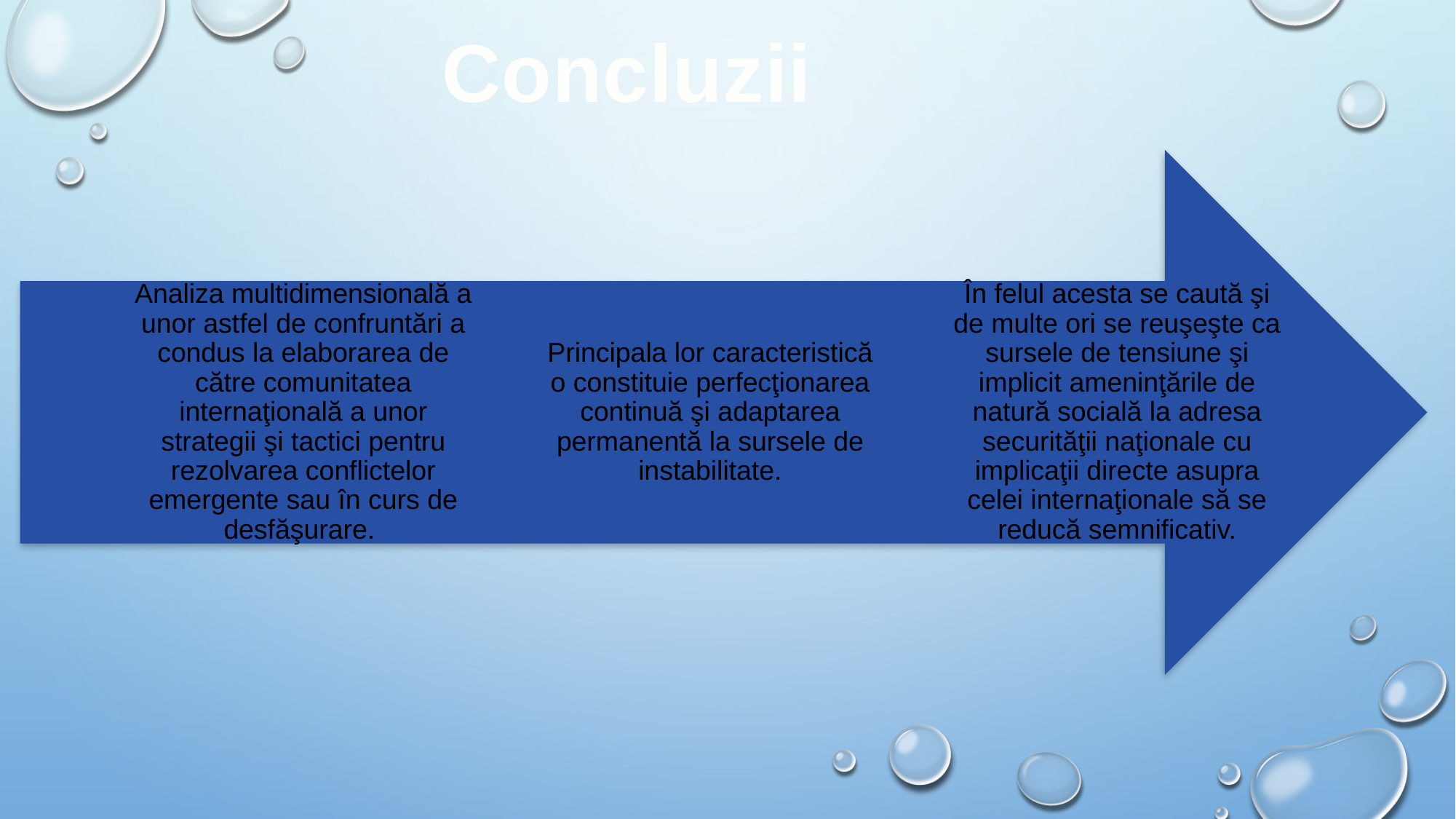

Concluzii
În felul acesta se caută şi de multe ori se reuşeşte ca sursele de tensiune şi implicit ameninţările de natură socială la adresa securităţii naţionale cu implicaţii directe asupra celei internaţionale să se reducă semnificativ.
Principala lor caracteristică o constituie perfecţionarea continuă şi adaptarea permanentă la sursele de instabilitate.
Analiza multidimensională a unor astfel de confruntări a condus la elaborarea de către comunitatea internaţională a unor strategii şi tactici pentru rezolvarea conflictelor emergente sau în curs de desfăşurare.